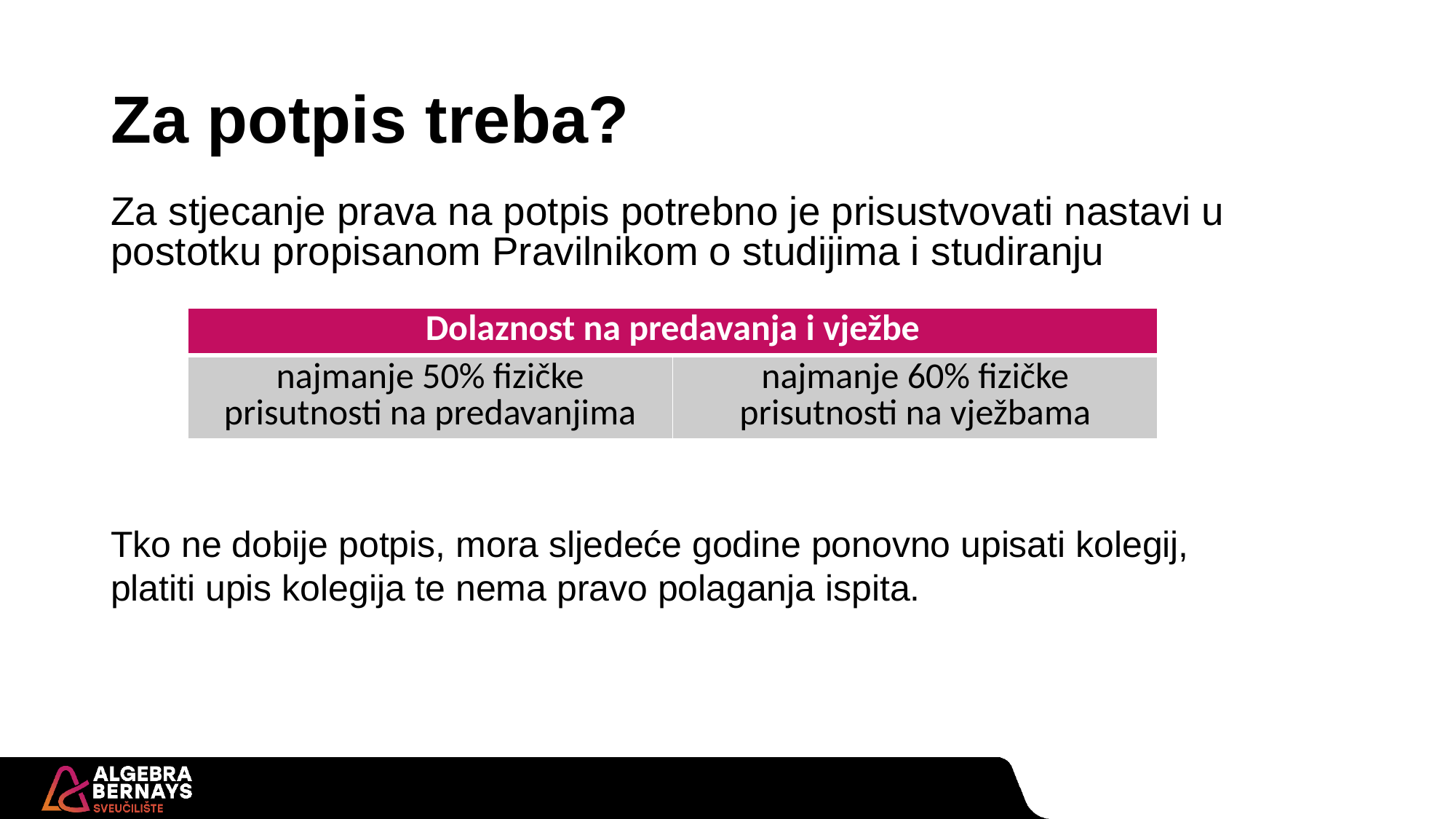

Za potpis treba?
Za stjecanje prava na potpis potrebno je prisustvovati nastavi u postotku propisanom Pravilnikom o studijima i studiranju

| Dolaznost na predavanja i vježbe |  |
| --- | --- |
| najmanje 50% fizičke prisutnosti na predavanjima | najmanje 60% fizičke prisutnosti na vježbama |
Tko ne dobije potpis, mora sljedeće godine ponovno upisati kolegij, platiti upis kolegija te nema pravo polaganja ispita.